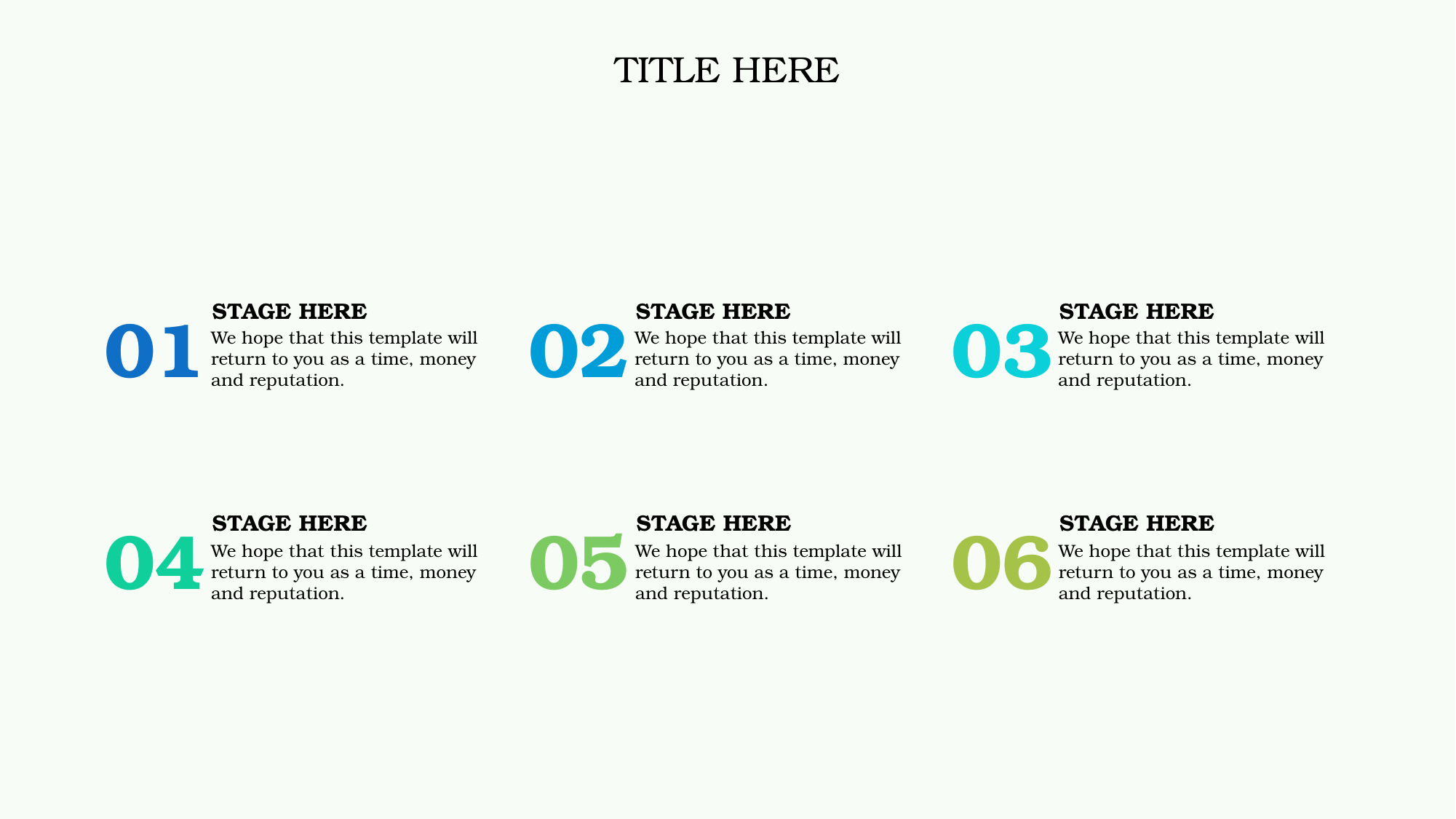

TITLE HERE
STAGE HERE
We hope that this template will return to you as a time, money and reputation.
STAGE HERE
We hope that this template will return to you as a time, money and reputation.
STAGE HERE
We hope that this template will return to you as a time, money and reputation.
01
02
03
STAGE HERE
We hope that this template will return to you as a time, money and reputation.
STAGE HERE
We hope that this template will return to you as a time, money and reputation.
STAGE HERE
We hope that this template will return to you as a time, money and reputation.
04
05
06